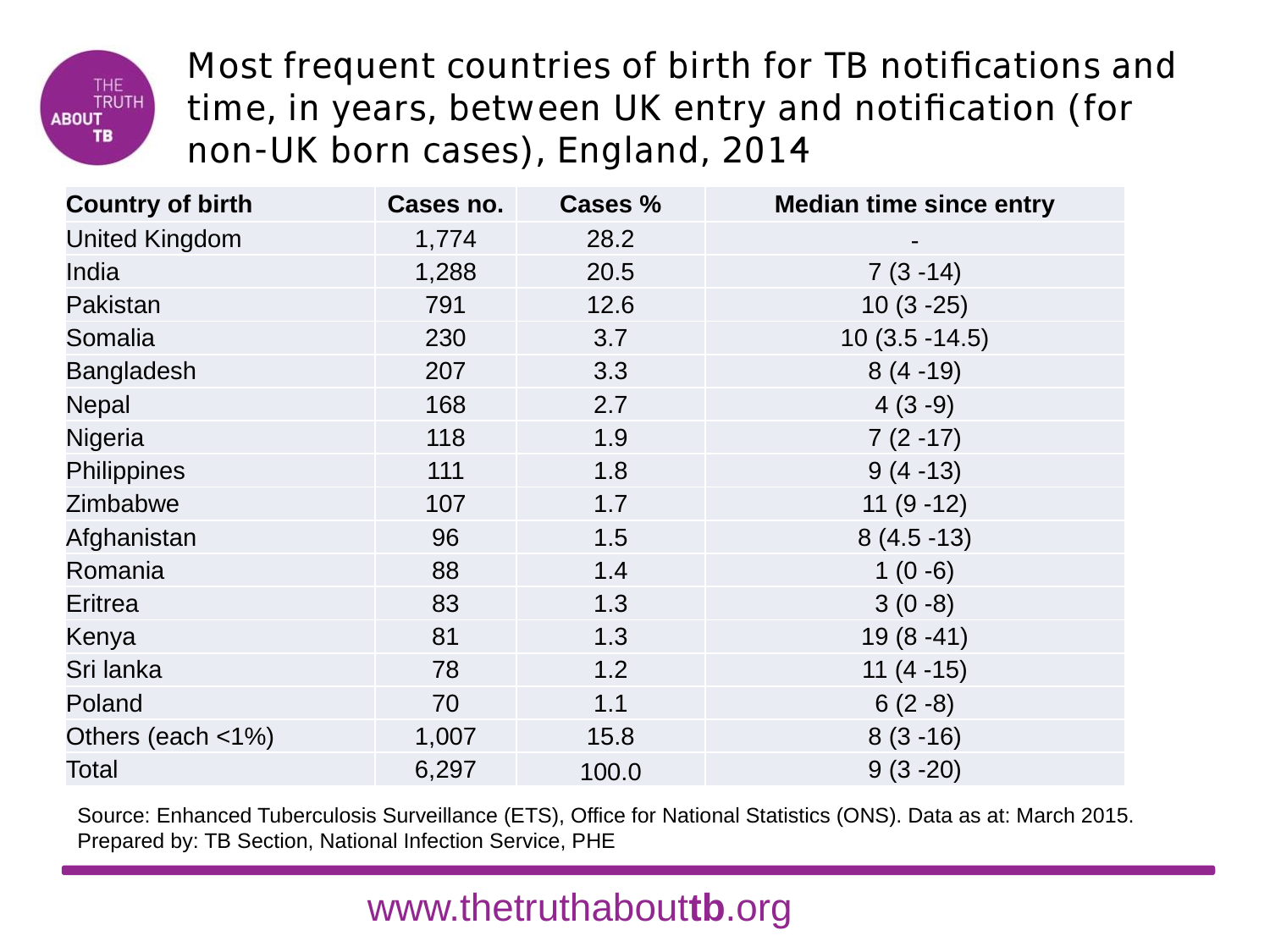

# Most frequent countries of birth for TB notifications and time, in years, between UK entry and notification (for non-UK born cases), England, 2014
| Country of birth | Cases no. | Cases % | Median time since entry |
| --- | --- | --- | --- |
| United Kingdom | 1,774 | 28.2 | - |
| India | 1,288 | 20.5 | 7 (3 -14) |
| Pakistan | 791 | 12.6 | 10 (3 -25) |
| Somalia | 230 | 3.7 | 10 (3.5 -14.5) |
| Bangladesh | 207 | 3.3 | 8 (4 -19) |
| Nepal | 168 | 2.7 | 4 (3 -9) |
| Nigeria | 118 | 1.9 | 7 (2 -17) |
| Philippines | 111 | 1.8 | 9 (4 -13) |
| Zimbabwe | 107 | 1.7 | 11 (9 -12) |
| Afghanistan | 96 | 1.5 | 8 (4.5 -13) |
| Romania | 88 | 1.4 | 1 (0 -6) |
| Eritrea | 83 | 1.3 | 3 (0 -8) |
| Kenya | 81 | 1.3 | 19 (8 -41) |
| Sri lanka | 78 | 1.2 | 11 (4 -15) |
| Poland | 70 | 1.1 | 6 (2 -8) |
| Others (each <1%) | 1,007 | 15.8 | 8 (3 -16) |
| Total | 6,297 | 100.0 | 9 (3 -20) |
Source: Enhanced Tuberculosis Surveillance (ETS), Office for National Statistics (ONS). Data as at: March 2015. Prepared by: TB Section, National Infection Service, PHE